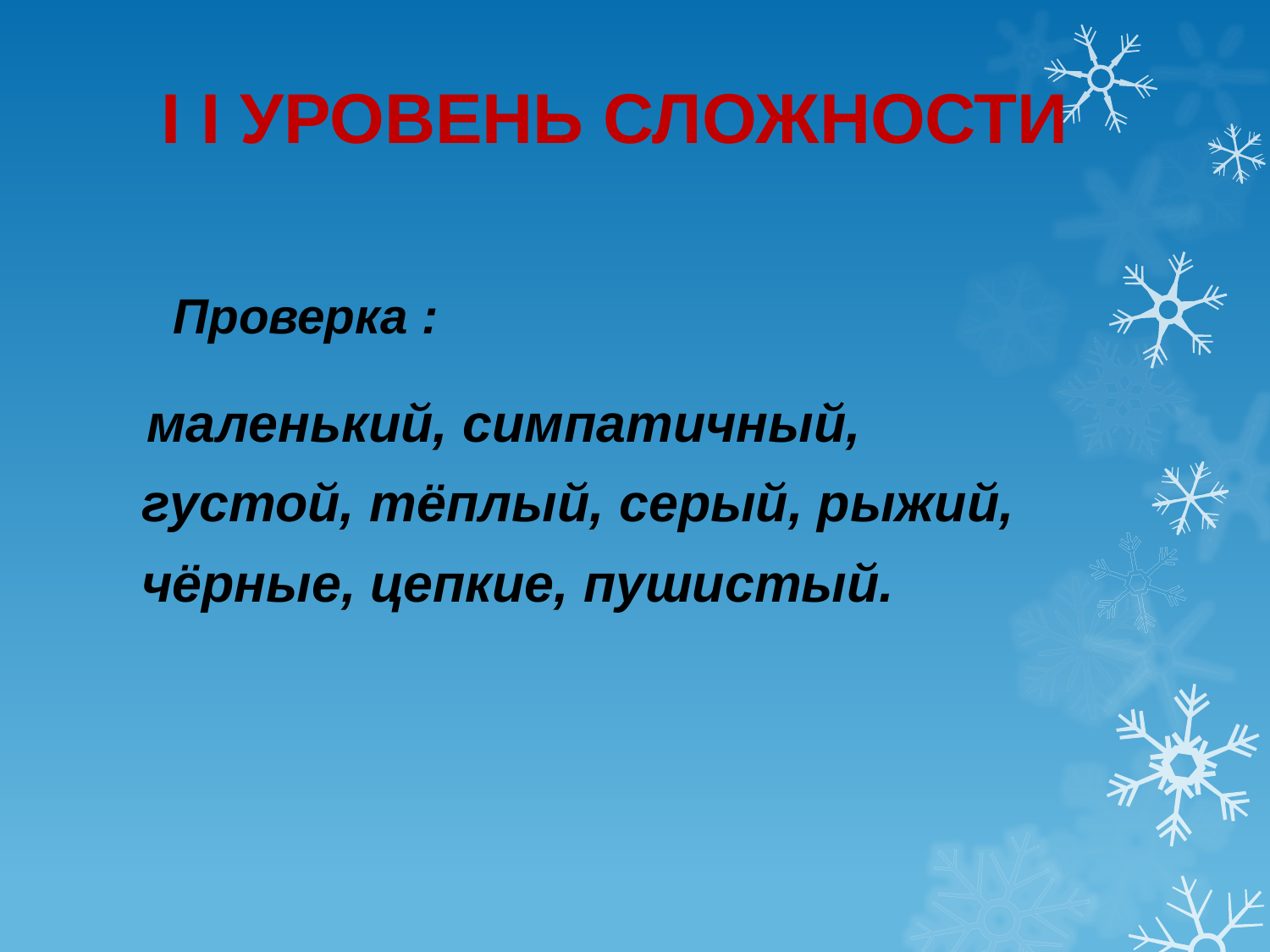

# I I УРОВЕНЬ СЛОЖНОСТИ Проверка :
     маленький, симпатичный,

    густой, тёплый, серый, рыжий,

    чёрные, цепкие, пушистый.